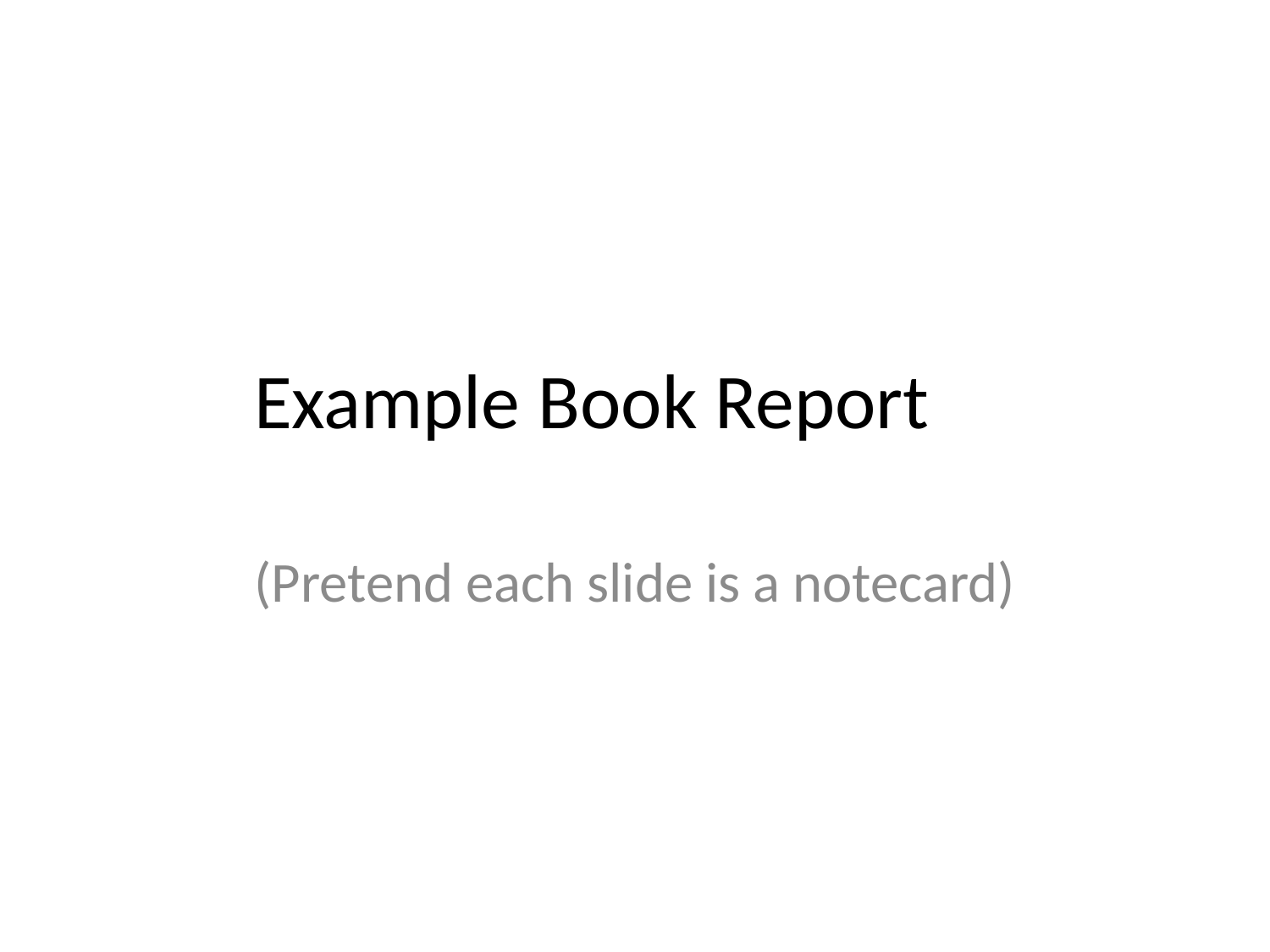

# Example Book Report
(Pretend each slide is a notecard)